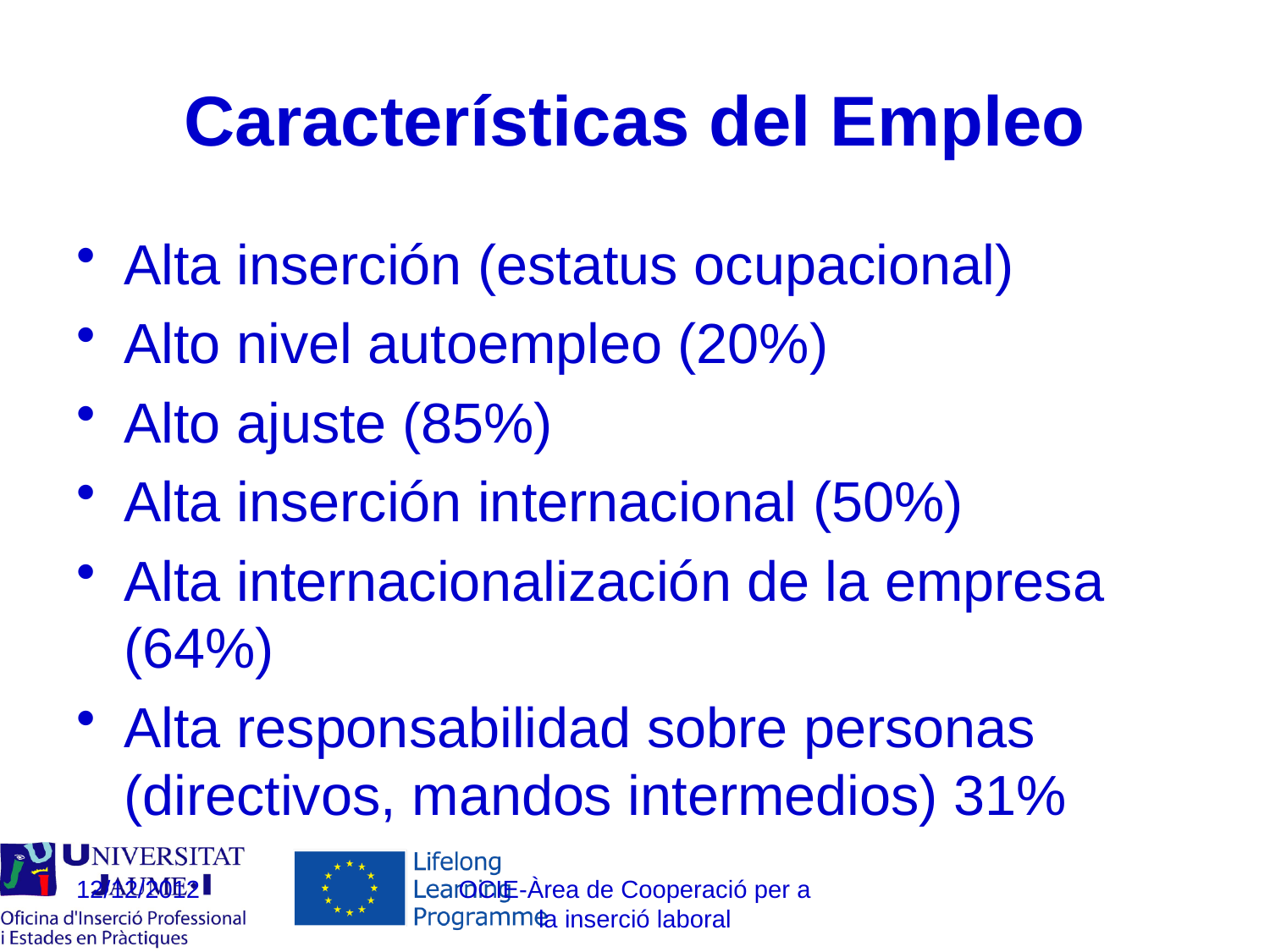

# Características del Empleo
Alta inserción (estatus ocupacional)
Alto nivel autoempleo (20%)
Alto ajuste (85%)
Alta inserción internacional (50%)
Alta internacionalización de la empresa (64%)
Alta responsabilidad sobre personas (directivos, mandos intermedios) 31%

12/12/2012
OCIE-Àrea de Cooperació per a la inserció laboral